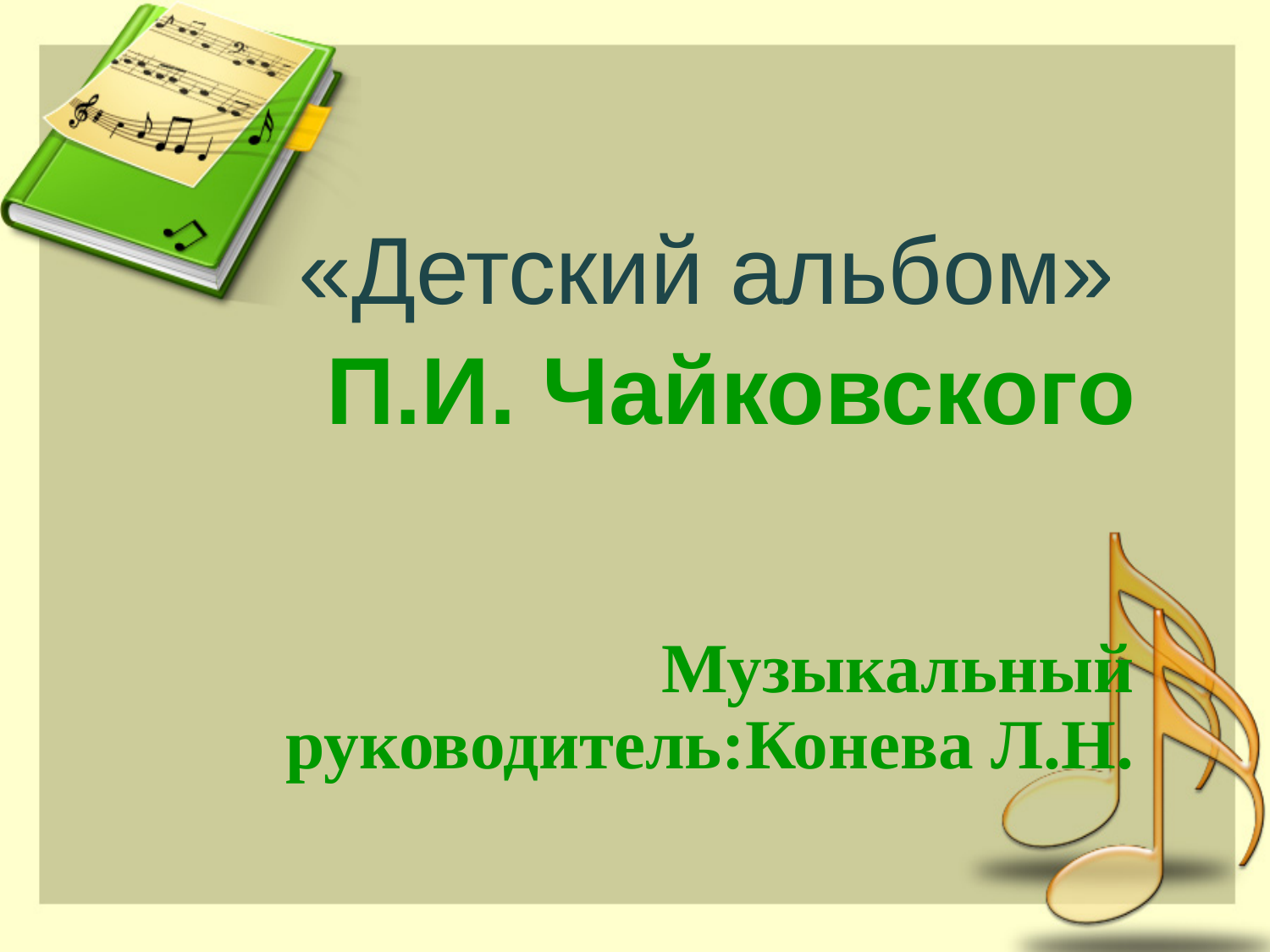

# «Детский альбом» П.И. Чайковского
Музыкальный руководитель:Конева Л.Н.